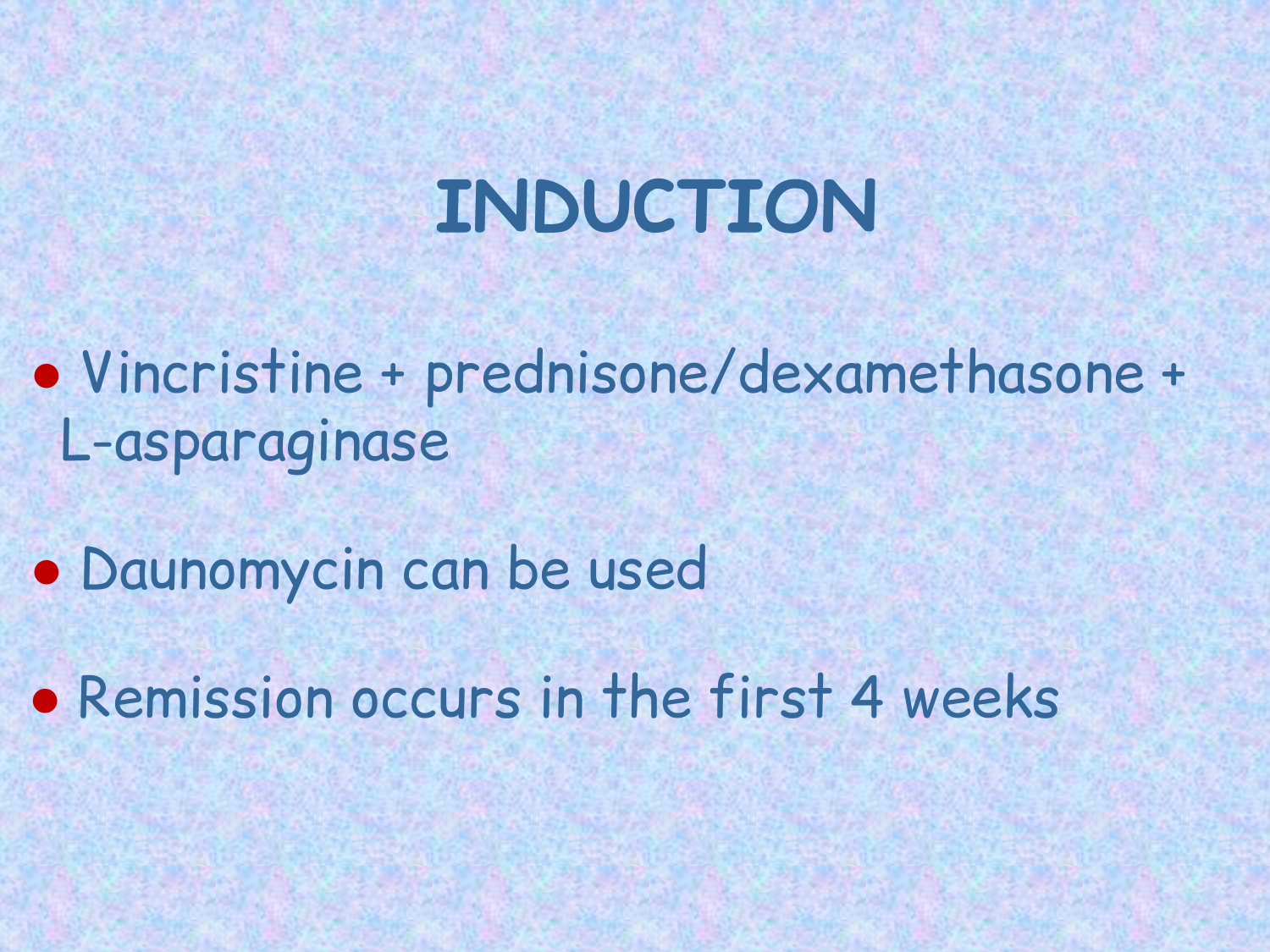

INDUCTION

 ● Vincristine + prednisone/dexamethasone + L-asparaginase

 ● Daunomycin can be used

 ● Remission occurs in the first 4 weeks

#